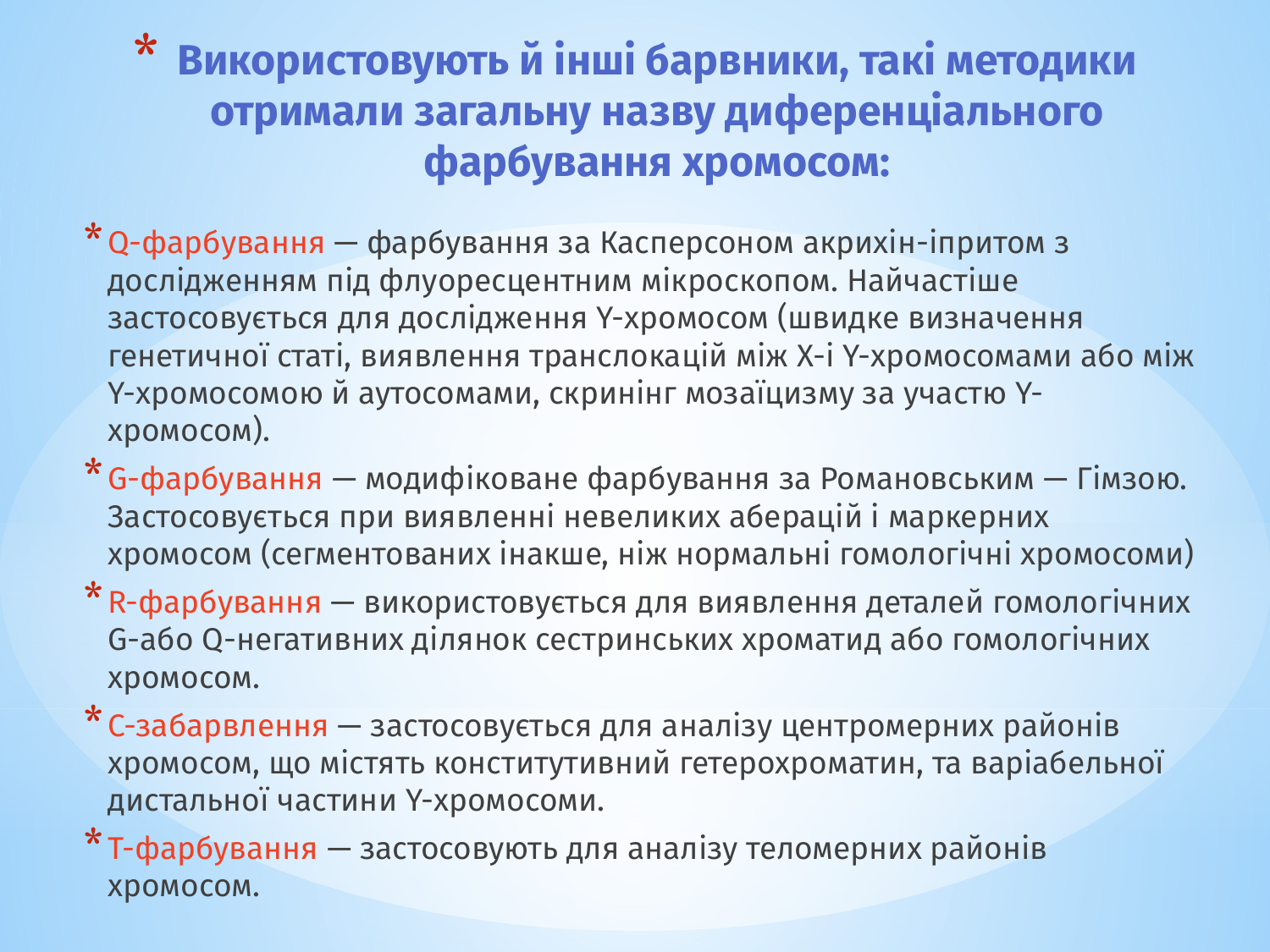

# Використовують й інші барвники, такі методики отримали загальну назву диференціального фарбування хромосом:
Q-фарбування — фарбування за Касперсоном акрихін-іпритом з дослідженням під флуоресцентним мікроскопом. Найчастіше застосовується для дослідження Y-хромосом (швидке визначення генетичної статі, виявлення транслокацій між X-і Y-хромосомами або між Y-хромосомою й аутосомами, скринінг мозаїцизму за участю Y-хромосом).
G-фарбування — модифіковане фарбування за Романовським — Гімзою. Застосовується при виявленні невеликих аберацій і маркерних хромосом (сегментованих інакше, ніж нормальні гомологічні хромосоми)
R-фарбування — використовується для виявлення деталей гомологічних G-або Q-негативних ділянок сестринських хроматид або гомологічних хромосом.
C-забарвлення — застосовується для аналізу центромерних районів хромосом, що містять конститутивний гетерохроматин, та варіабельної дистальної частини Y-хромосоми.
T-фарбування — застосовують для аналізу теломерних районів хромосом.